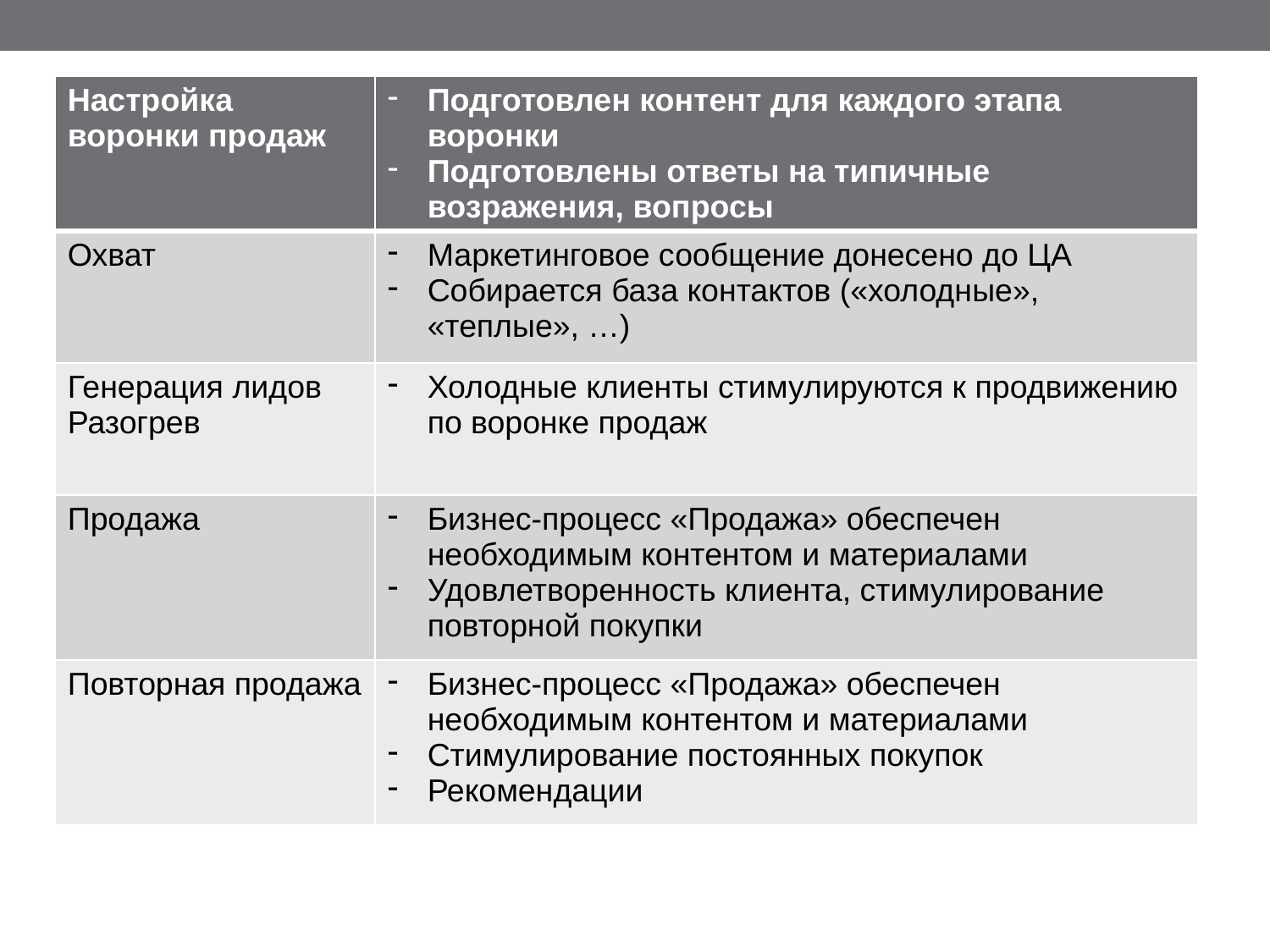

| Настройка воронки продаж | Подготовлен контент для каждого этапа воронки Подготовлены ответы на типичные возражения, вопросы |
| --- | --- |
| Охват | Маркетинговое сообщение донесено до ЦА Собирается база контактов («холодные», «теплые», …) |
| Генерация лидов Разогрев | Холодные клиенты стимулируются к продвижению по воронке продаж |
| Продажа | Бизнес-процесс «Продажа» обеспечен необходимым контентом и материалами Удовлетворенность клиента, стимулирование повторной покупки |
| Повторная продажа | Бизнес-процесс «Продажа» обеспечен необходимым контентом и материалами Стимулирование постоянных покупок Рекомендации |